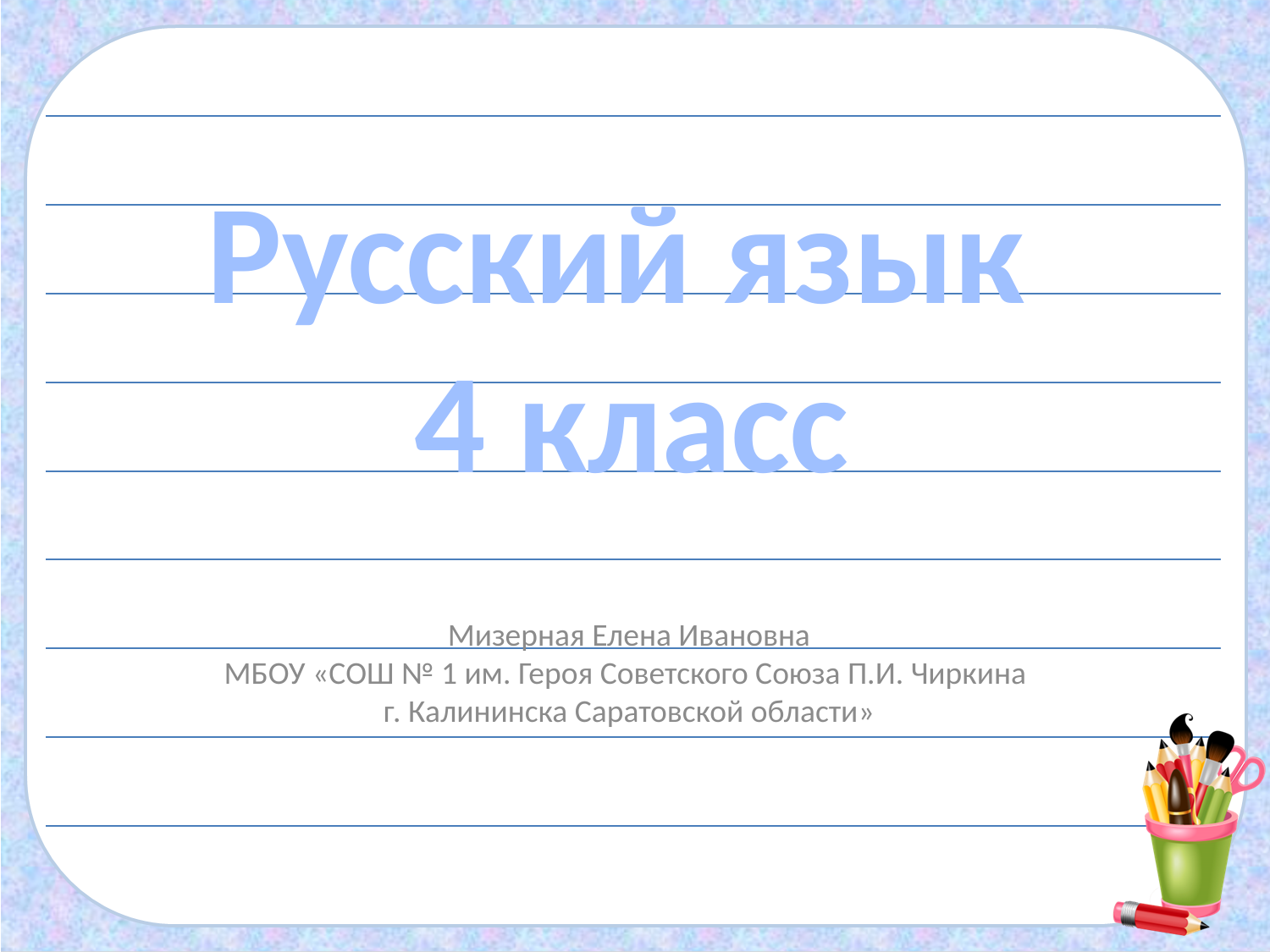

Русский язык
4 класс
Мизерная Елена Ивановна
МБОУ «СОШ № 1 им. Героя Советского Союза П.И. Чиркина
г. Калининска Саратовской области»